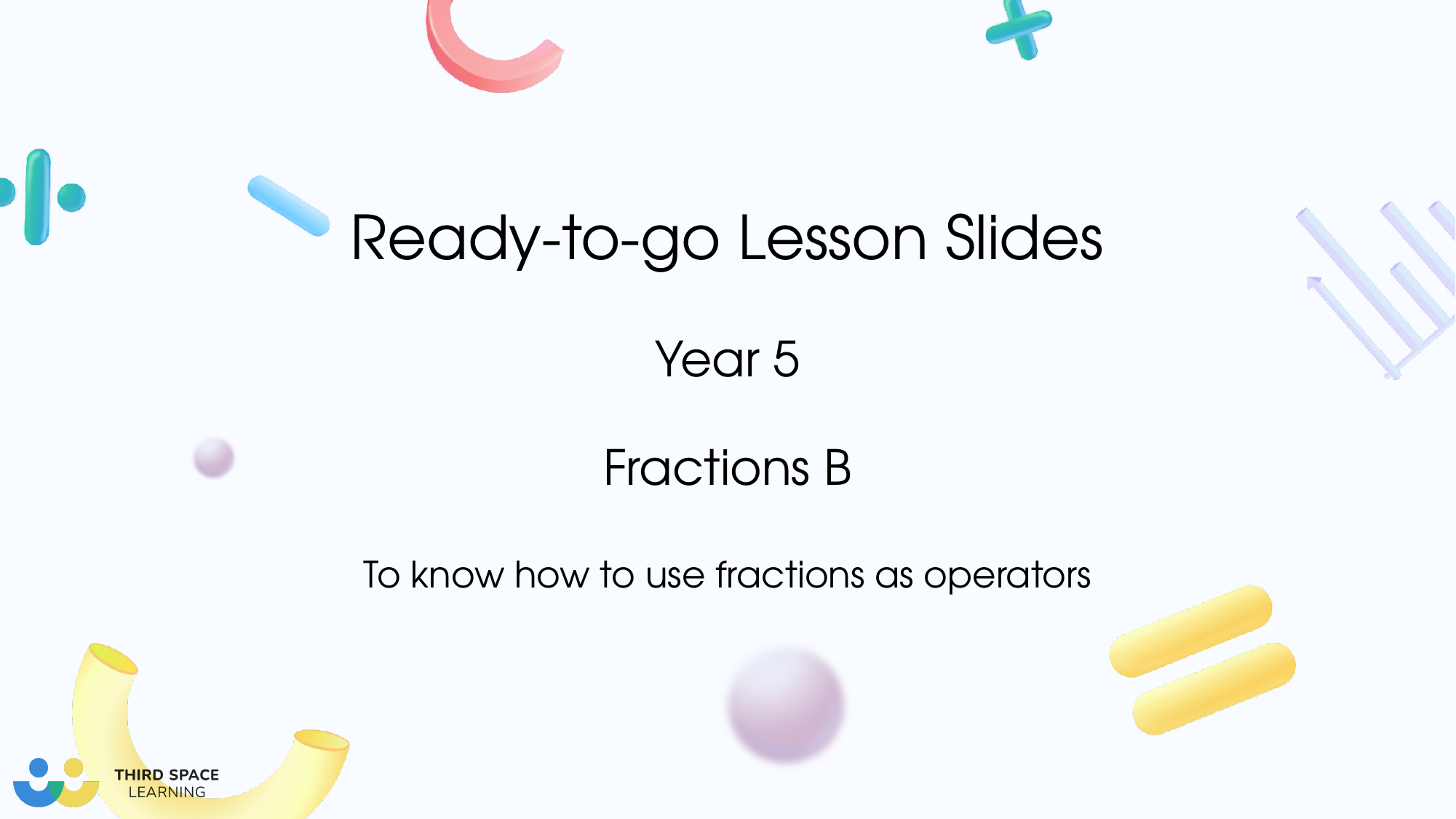

Year 5
Fractions B
To know how to use fractions as operators